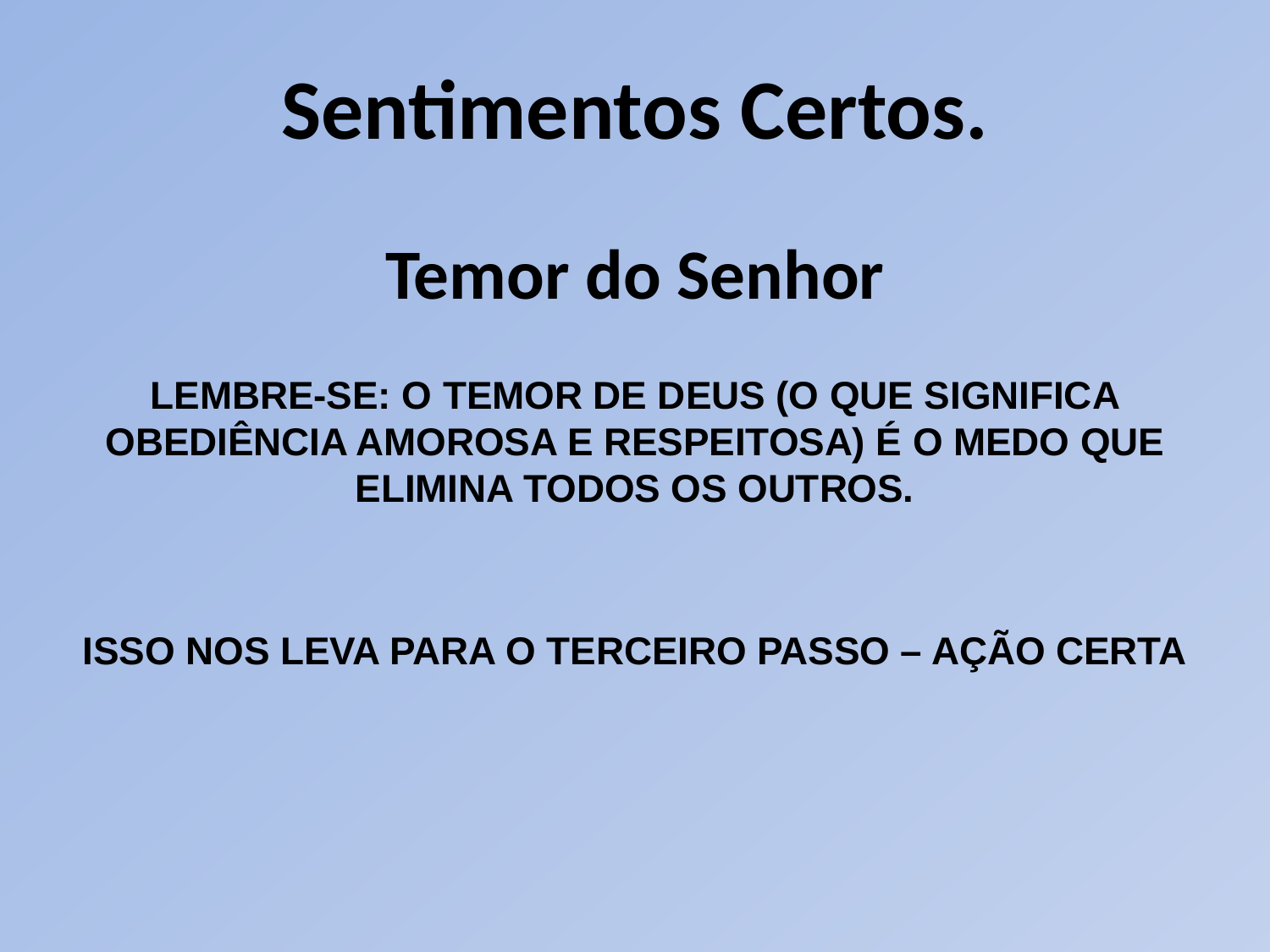

Sentimentos Certos.
Temor do Senhor

LEMBRE-SE: O TEMOR DE DEUS (O QUE SIGNIFICA OBEDIÊNCIA AMOROSA E RESPEITOSA) É O MEDO QUE ELIMINA TODOS OS OUTROS.

ISSO NOS LEVA PARA O TERCEIRO PASSO – AÇÃO CERTA